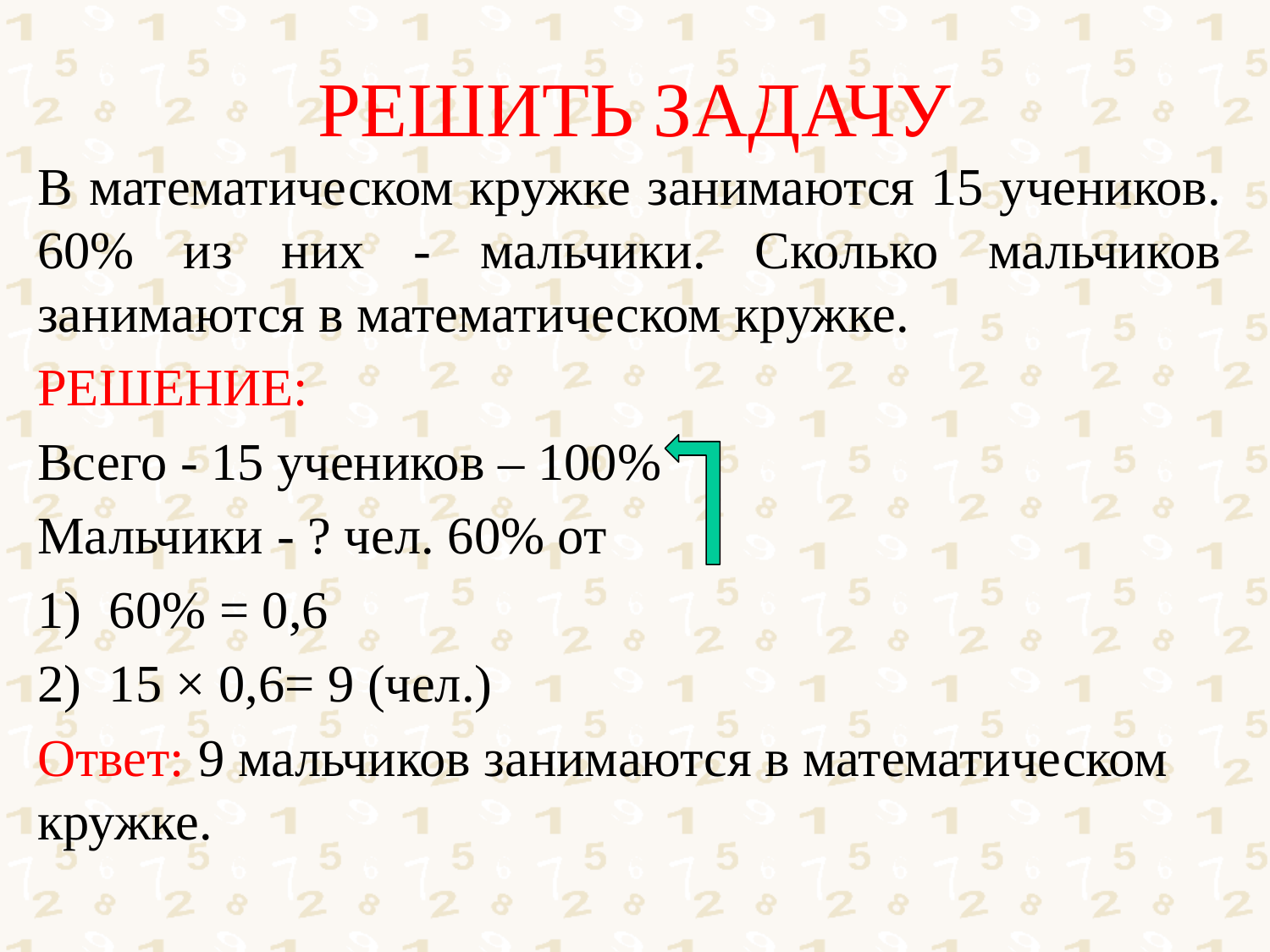

# РЕШИТЬ ЗАДАЧУ
В математическом кружке занимаются 15 учеников. 60% из них - мальчики. Сколько мальчиков занимаются в математическом кружке.
РЕШЕНИЕ:
Всего - 15 учеников – 100%
Мальчики - ? чел. 60% от
60% = 0,6
15 × 0,6= 9 (чел.)
Ответ: 9 мальчиков занимаются в математическом кружке.